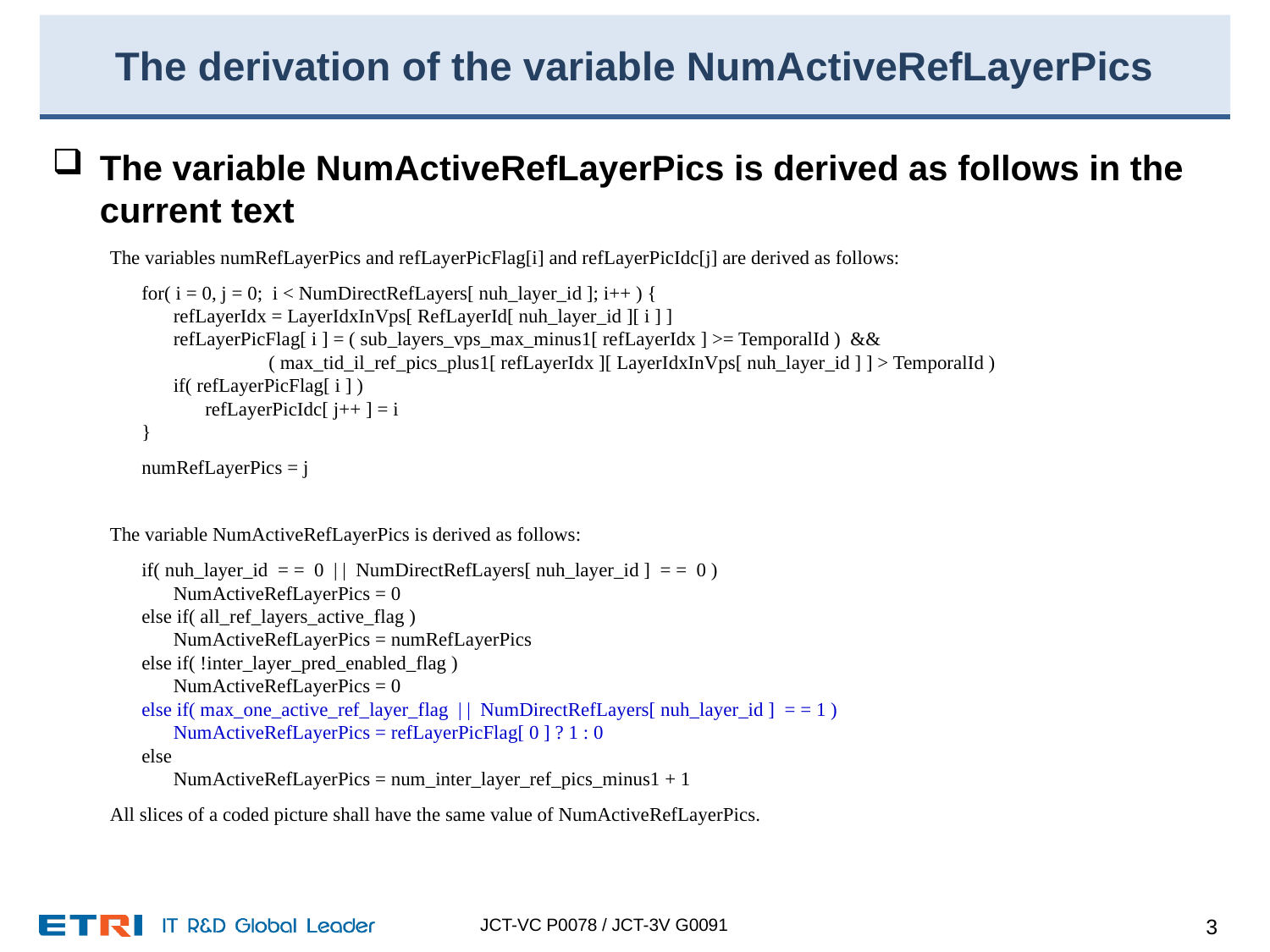

# The derivation of the variable NumActiveRefLayerPics
The variable NumActiveRefLayerPics is derived as follows in the current text

The variables numRefLayerPics and refLayerPicFlag[i] and refLayerPicIdc[j] are derived as follows:
for( i = 0, j = 0;  i < NumDirectRefLayers[ nuh_layer_id ]; i++ ) {
	refLayerIdx = LayerIdxInVps[ RefLayerId[ nuh_layer_id ][ i ] ]
	refLayerPicFlag[ i ] = ( sub_layers_vps_max_minus1[ refLayerIdx ] >= TemporalId )  &&
				( max_tid_il_ref_pics_plus1[ refLayerIdx ][ LayerIdxInVps[ nuh_layer_id ] ] > TemporalId )
	if( refLayerPicFlag[ i ] )
		refLayerPicIdc[ j++ ] = i
}
numRefLayerPics = j
The variable NumActiveRefLayerPics is derived as follows:
if( nuh_layer_id  = =  0  | |  NumDirectRefLayers[ nuh_layer_id ]  = =  0 )
	NumActiveRefLayerPics = 0
else if( all_ref_layers_active_flag )
	NumActiveRefLayerPics = numRefLayerPics
else if( !inter_layer_pred_enabled_flag )
	NumActiveRefLayerPics = 0
else if( max_one_active_ref_layer_flag  | |  NumDirectRefLayers[ nuh_layer_id ]  = = 1 )
	NumActiveRefLayerPics = refLayerPicFlag[ 0 ] ? 1 : 0
else
	NumActiveRefLayerPics = num_inter_layer_ref_pics_minus1 + 1
All slices of a coded picture shall have the same value of NumActiveRefLayerPics.
3